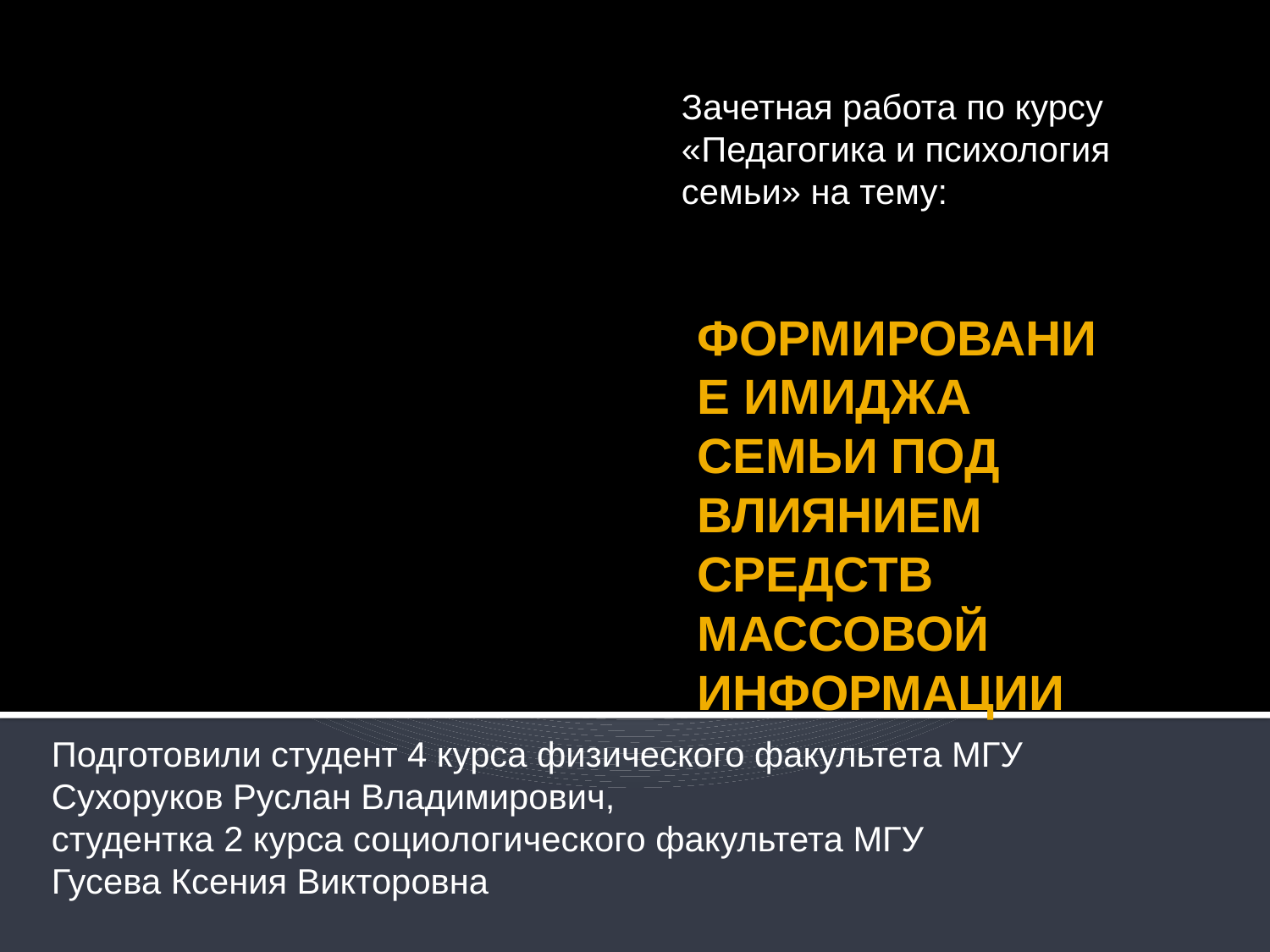

Зачетная работа по курсу «Педагогика и психология семьи» на тему:
# ФОРМИРОВАНИЕ ИМИДЖА СЕМЬИ ПОД ВЛИЯНИЕМ СРЕДСТВ МАССОВОЙ ИНФОРМАЦИИ

Подготовили студент 4 курса физического факультета МГУ
Сухоруков Руслан Владимирович,
студентка 2 курса социологического факультета МГУ
Гусева Ксения Викторовна